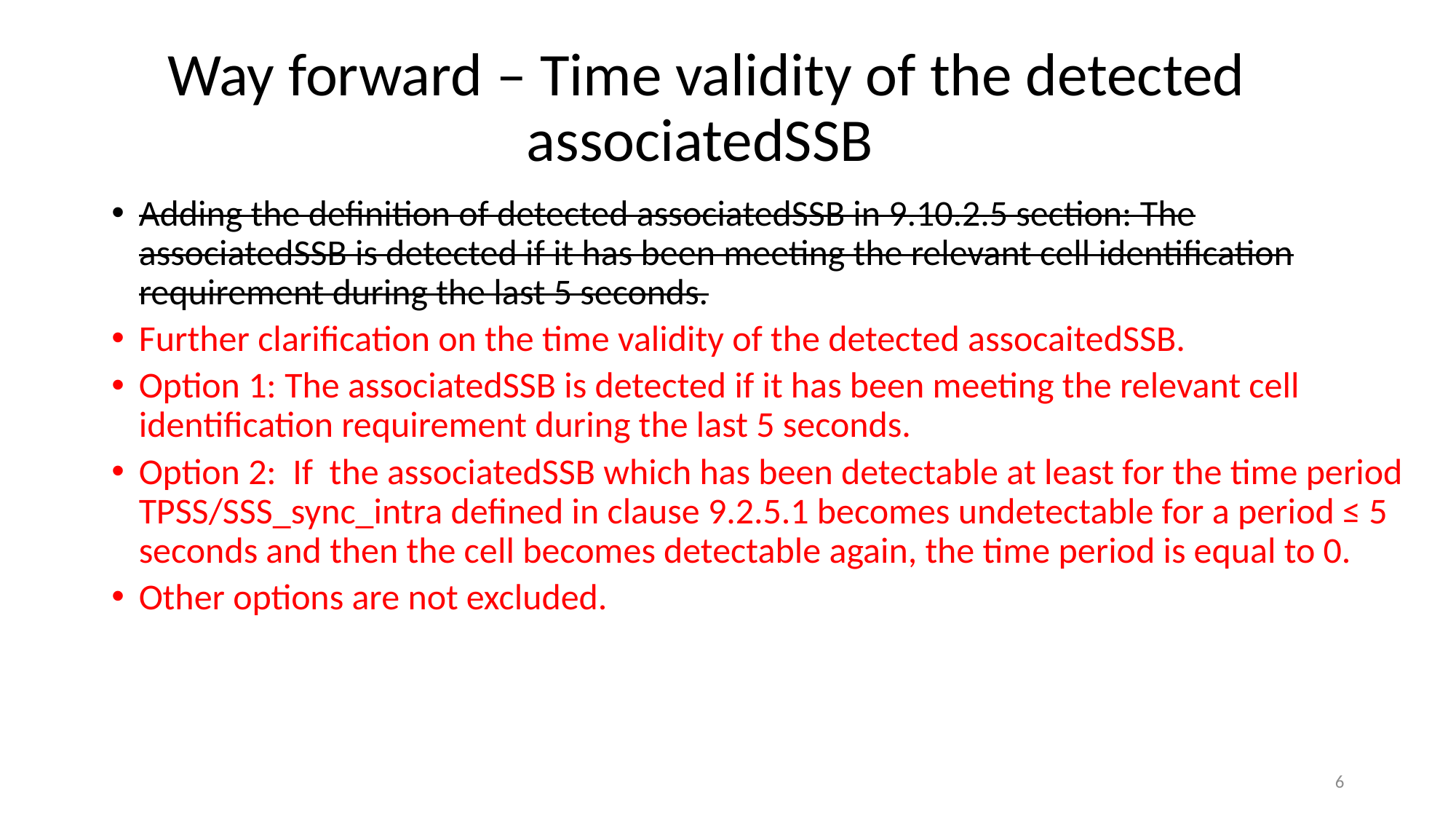

# Way forward – Time validity of the detected associatedSSB

Adding the definition of detected associatedSSB in 9.10.2.5 section: The associatedSSB is detected if it has been meeting the relevant cell identification requirement during the last 5 seconds.
Further clarification on the time validity of the detected assocaitedSSB.
Option 1: The associatedSSB is detected if it has been meeting the relevant cell identification requirement during the last 5 seconds.
Option 2:  If  the associatedSSB which has been detectable at least for the time period TPSS/SSS_sync_intra defined in clause 9.2.5.1 becomes undetectable for a period ≤ 5 seconds and then the cell becomes detectable again, the time period is equal to 0.
Other options are not excluded.

6